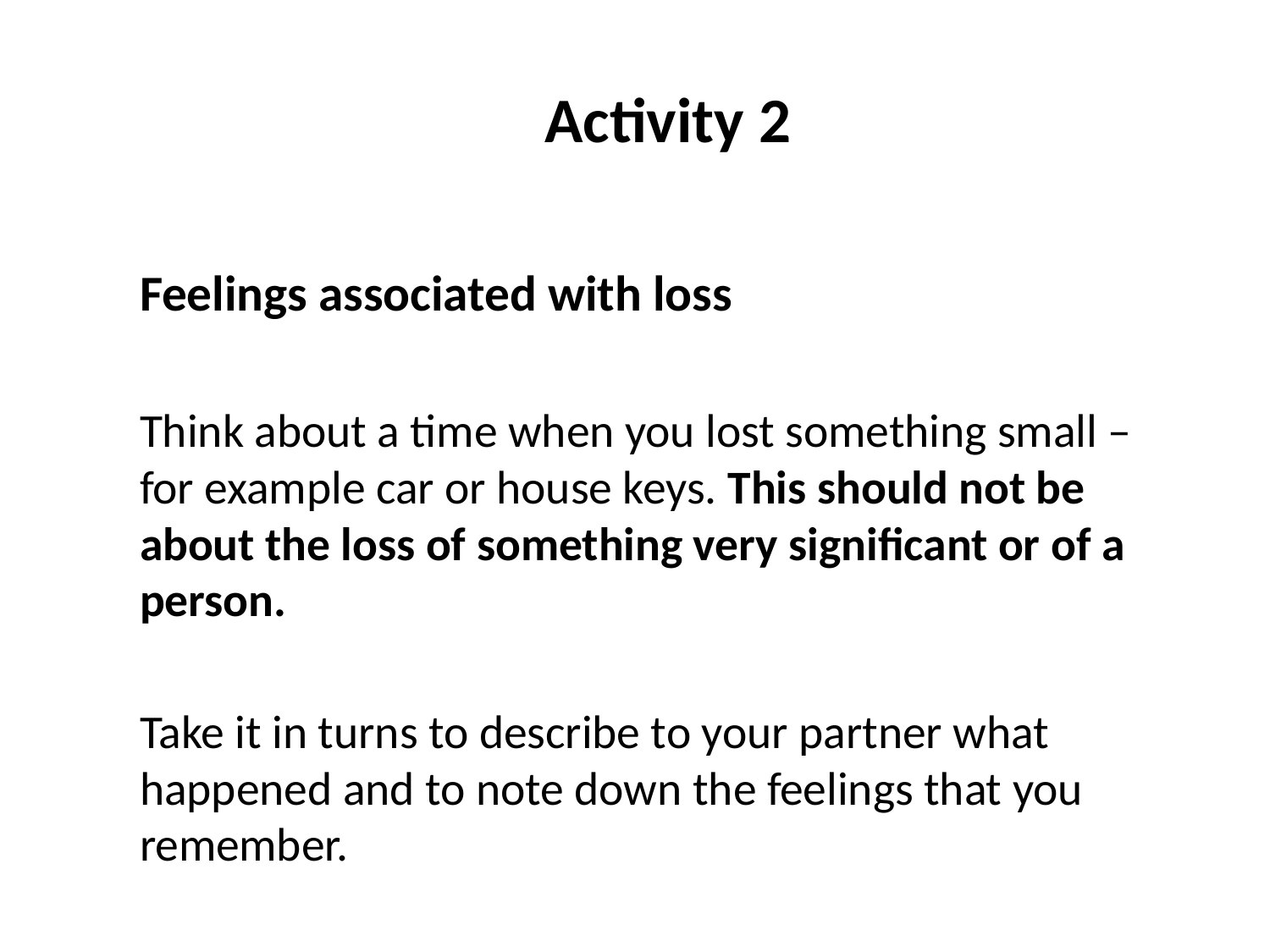

Activity 2
Feelings associated with loss

Think about a time when you lost something small – for example car or house keys. This should not be about the loss of something very significant or of a person.

Take it in turns to describe to your partner what happened and to note down the feelings that you remember.